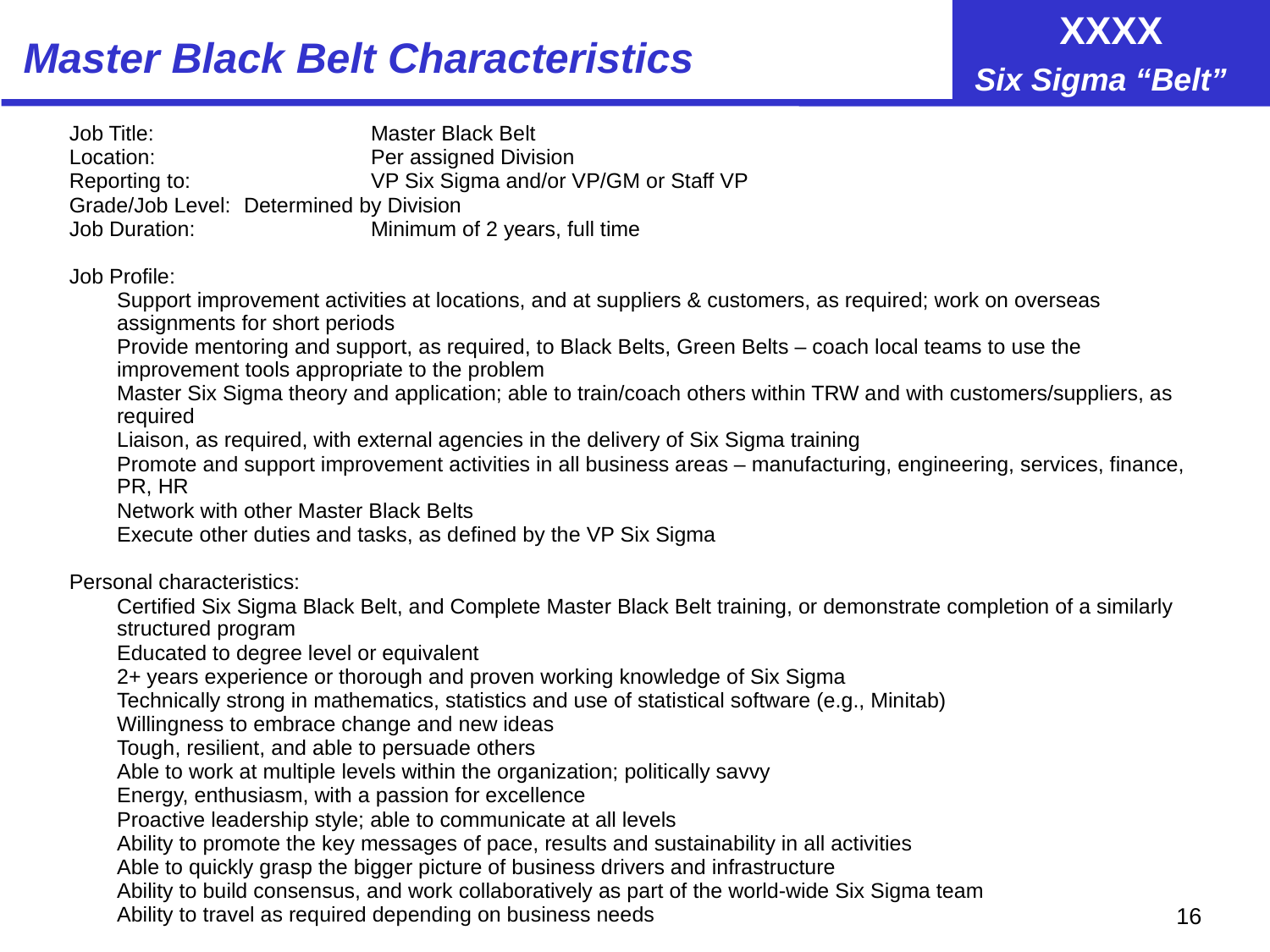

# Master Black Belt Characteristics
Job Title:  		Master Black Belt
Location:		Per assigned Division
Reporting to:		VP Six Sigma and/or VP/GM or Staff VP
Grade/Job Level: 	Determined by Division
Job Duration:		Minimum of 2 years, full time

Job Profile:
Support improvement activities at locations, and at suppliers & customers, as required; work on overseas assignments for short periods
Provide mentoring and support, as required, to Black Belts, Green Belts – coach local teams to use the improvement tools appropriate to the problem
Master Six Sigma theory and application; able to train/coach others within TRW and with customers/suppliers, as required
Liaison, as required, with external agencies in the delivery of Six Sigma training
Promote and support improvement activities in all business areas – manufacturing, engineering, services, finance, PR, HR
Network with other Master Black Belts
Execute other duties and tasks, as defined by the VP Six Sigma

Personal characteristics:
Certified Six Sigma Black Belt, and Complete Master Black Belt training, or demonstrate completion of a similarly structured program
Educated to degree level or equivalent
2+ years experience or thorough and proven working knowledge of Six Sigma
Technically strong in mathematics, statistics and use of statistical software (e.g., Minitab)
Willingness to embrace change and new ideas
Tough, resilient, and able to persuade others
Able to work at multiple levels within the organization; politically savvy
Energy, enthusiasm, with a passion for excellence
Proactive leadership style; able to communicate at all levels
Ability to promote the key messages of pace, results and sustainability in all activities
Able to quickly grasp the bigger picture of business drivers and infrastructure
Ability to build consensus, and work collaboratively as part of the world-wide Six Sigma team
Ability to travel as required depending on business needs